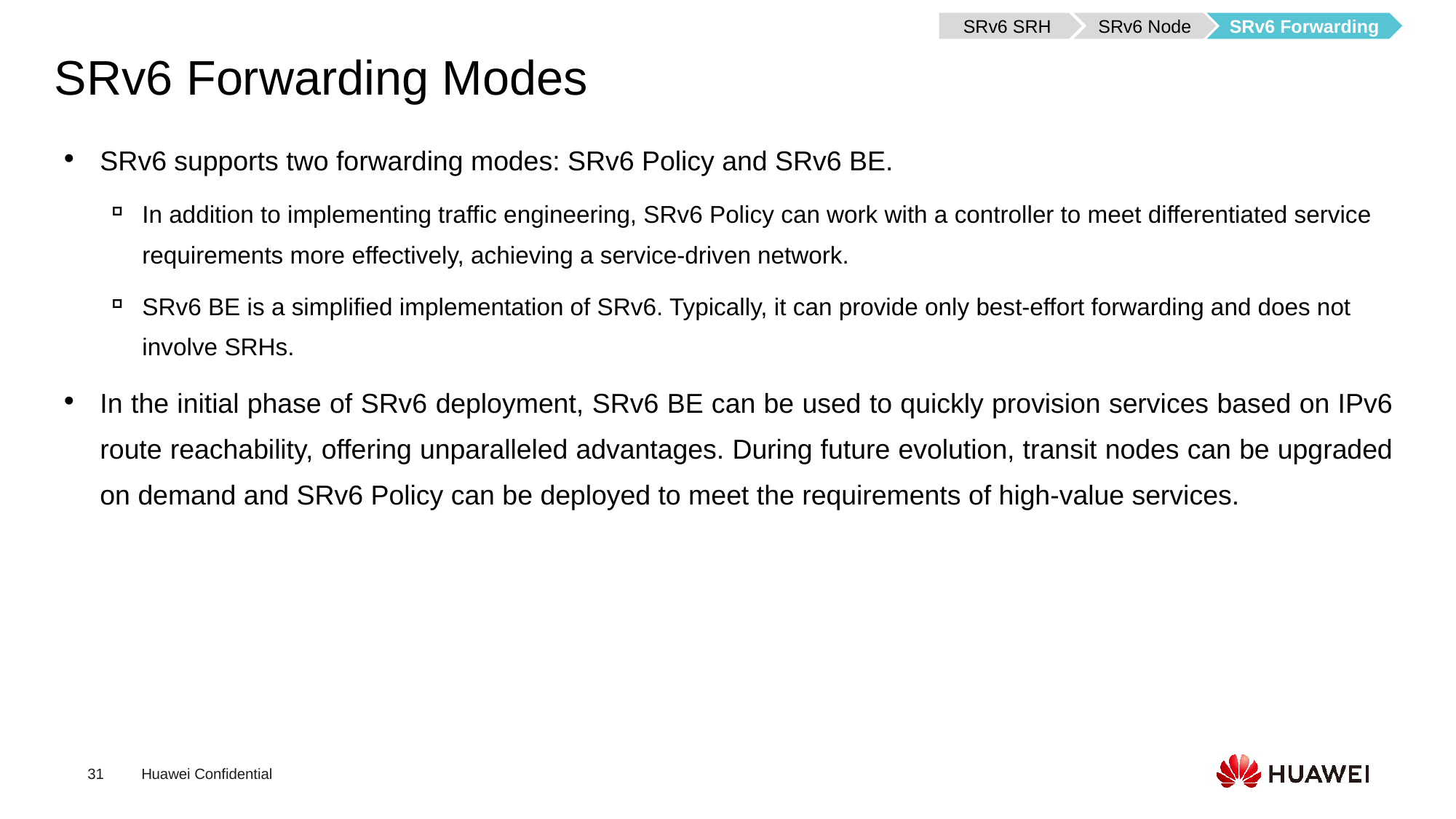

SRv6 SRH
SRv6 Node
SRv6 Forwarding
# SRv6 Forwarding Modes
SRv6 supports two forwarding modes: SRv6 Policy and SRv6 BE.
In addition to implementing traffic engineering, SRv6 Policy can work with a controller to meet differentiated service requirements more effectively, achieving a service-driven network.
SRv6 BE is a simplified implementation of SRv6. Typically, it can provide only best-effort forwarding and does not involve SRHs.
In the initial phase of SRv6 deployment, SRv6 BE can be used to quickly provision services based on IPv6 route reachability, offering unparalleled advantages. During future evolution, transit nodes can be upgraded on demand and SRv6 Policy can be deployed to meet the requirements of high-value services.